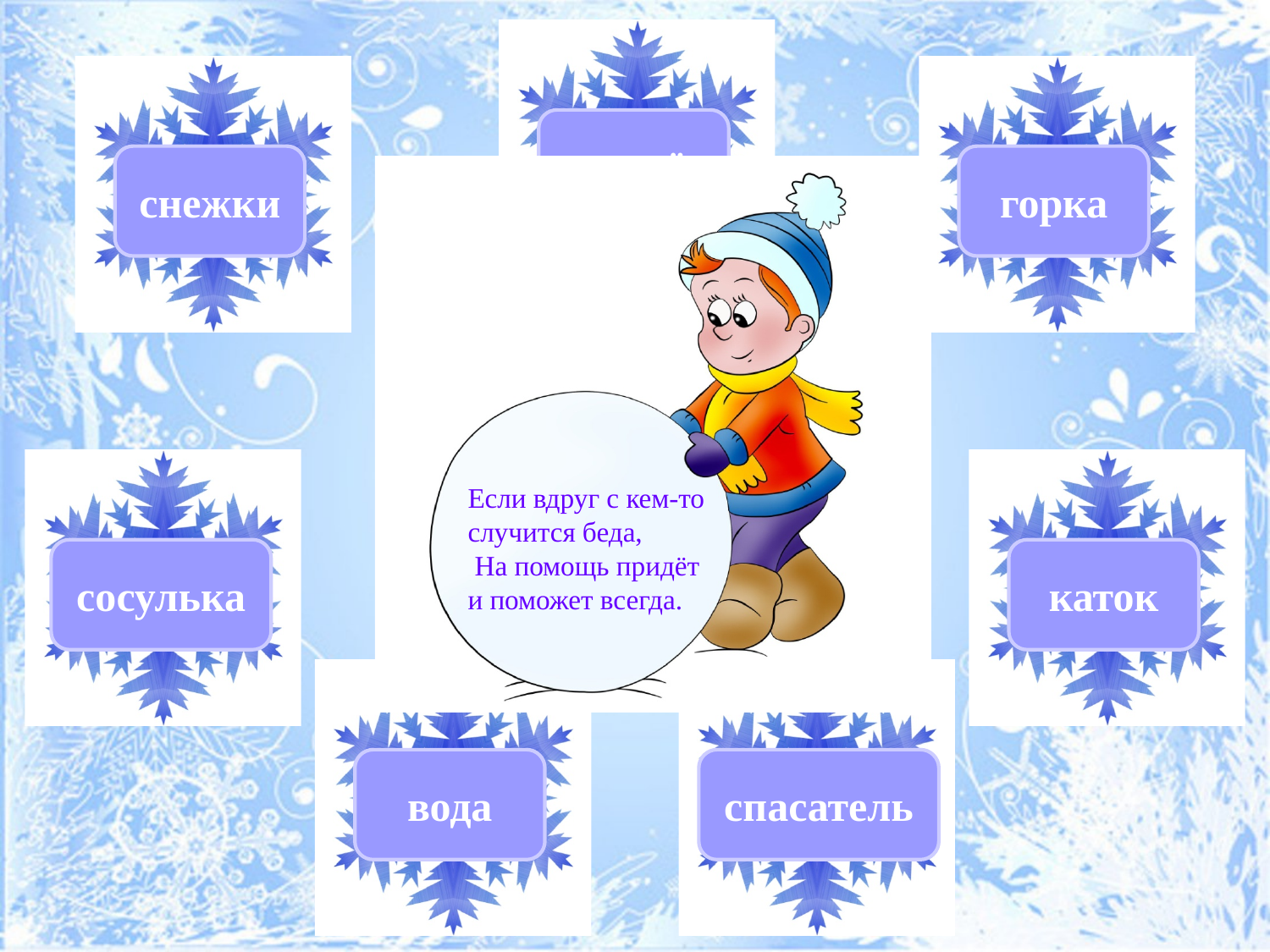

гололёд

снежки

горка

Если вдруг с кем-то случится беда,
 На помощь придёт и поможет всегда.

сосулька

каток

вода

спасатель